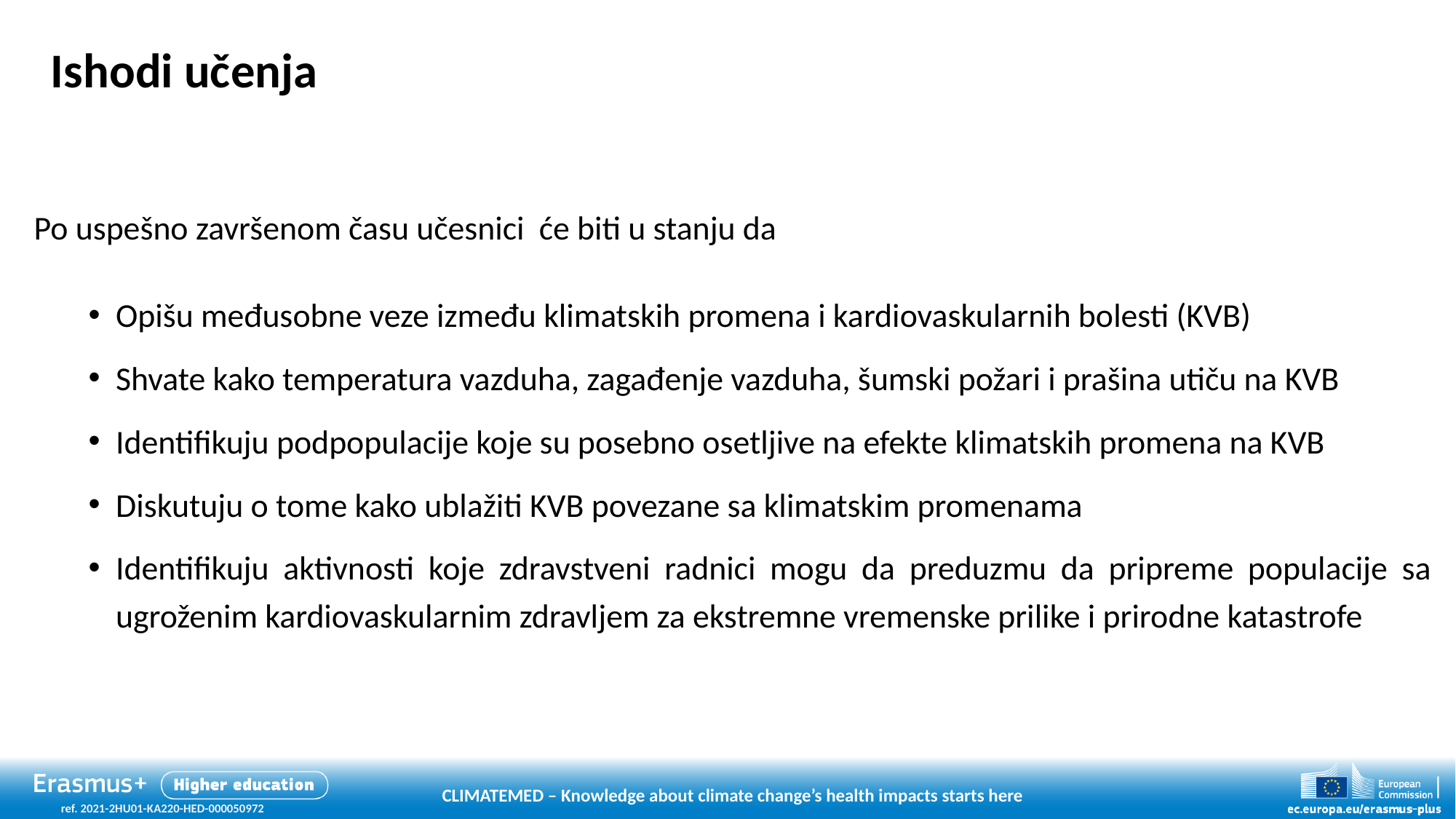

Ishodi učenja
Po uspešno završenom času učesnici  će biti u stanju da

Opišu međusobne veze između klimatskih promena i kardiovaskularnih bolesti (KVB)
Shvate kako temperatura vazduha, zagađenje vazduha, šumski požari i prašina utiču na KVB
Identifikuju podpopulacije koje su posebno osetljive na efekte klimatskih promena na KVB
Diskutuju o tome kako ublažiti KVB povezane sa klimatskim promenama
Identifikuju aktivnosti koje zdravstveni radnici mogu da preduzmu da pripreme populacije sa ugroženim kardiovaskularnim zdravljem za ekstremne vremenske prilike i prirodne katastrofe